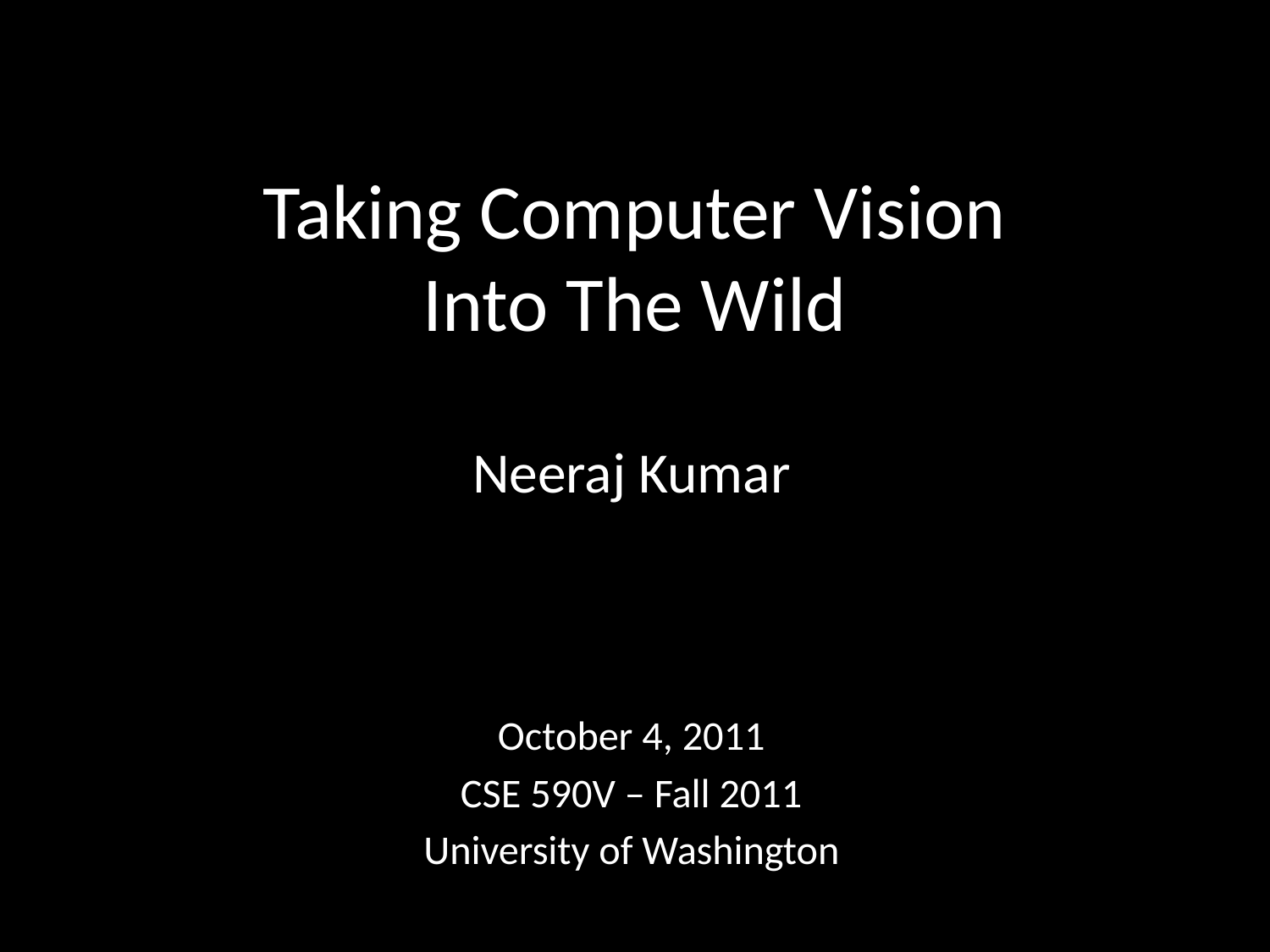

# Taking Computer Vision Into The Wild
Neeraj Kumar

October 4, 2011
CSE 590V – Fall 2011
University of Washington